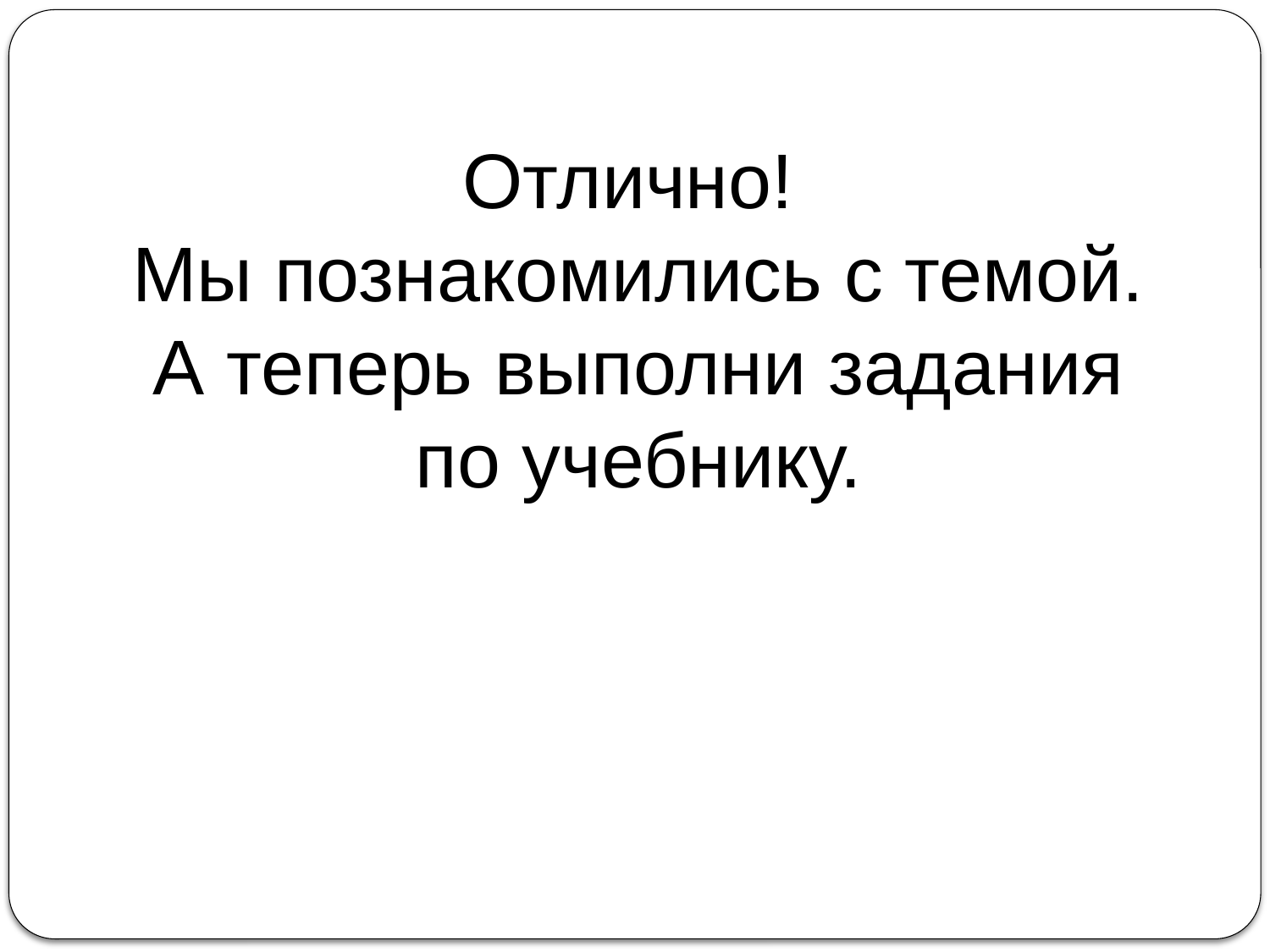

# Отлично! Мы познакомились с темой. А теперь выполни задания по учебнику.